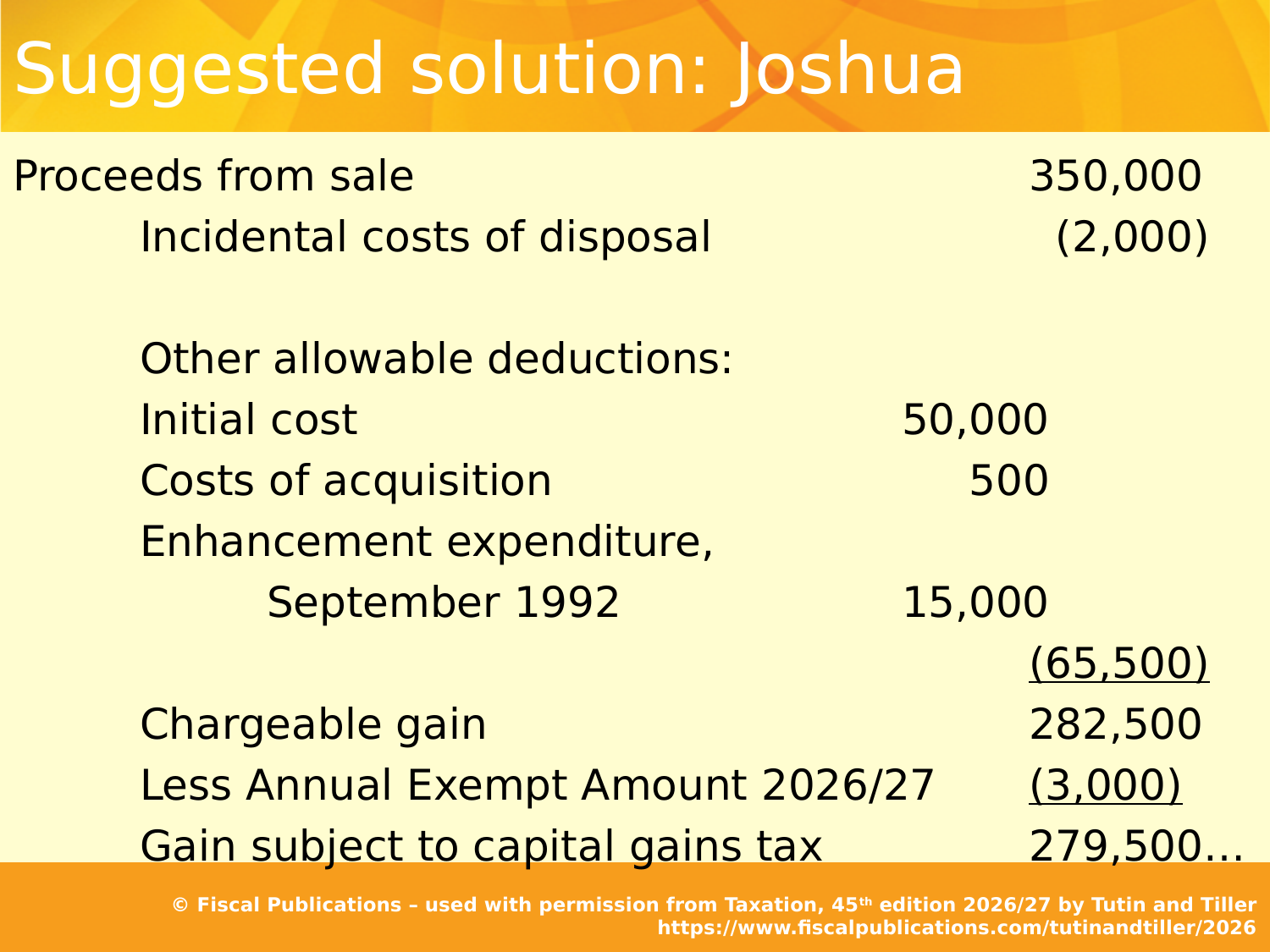

# Suggested solution: Joshua
Proceeds from sale					350,000
	Incidental costs of disposal			  (2,000)

	Other allowable deductions:
	Initial cost					50,000
	Costs of acquisition			     500
	Enhancement expenditure,
		September 1992			15,000
		  						(65,500)
	Chargeable gain					282,500
	Less Annual Exempt Amount 2026/27	(3,000)
	Gain subject to capital gains tax		279,500…